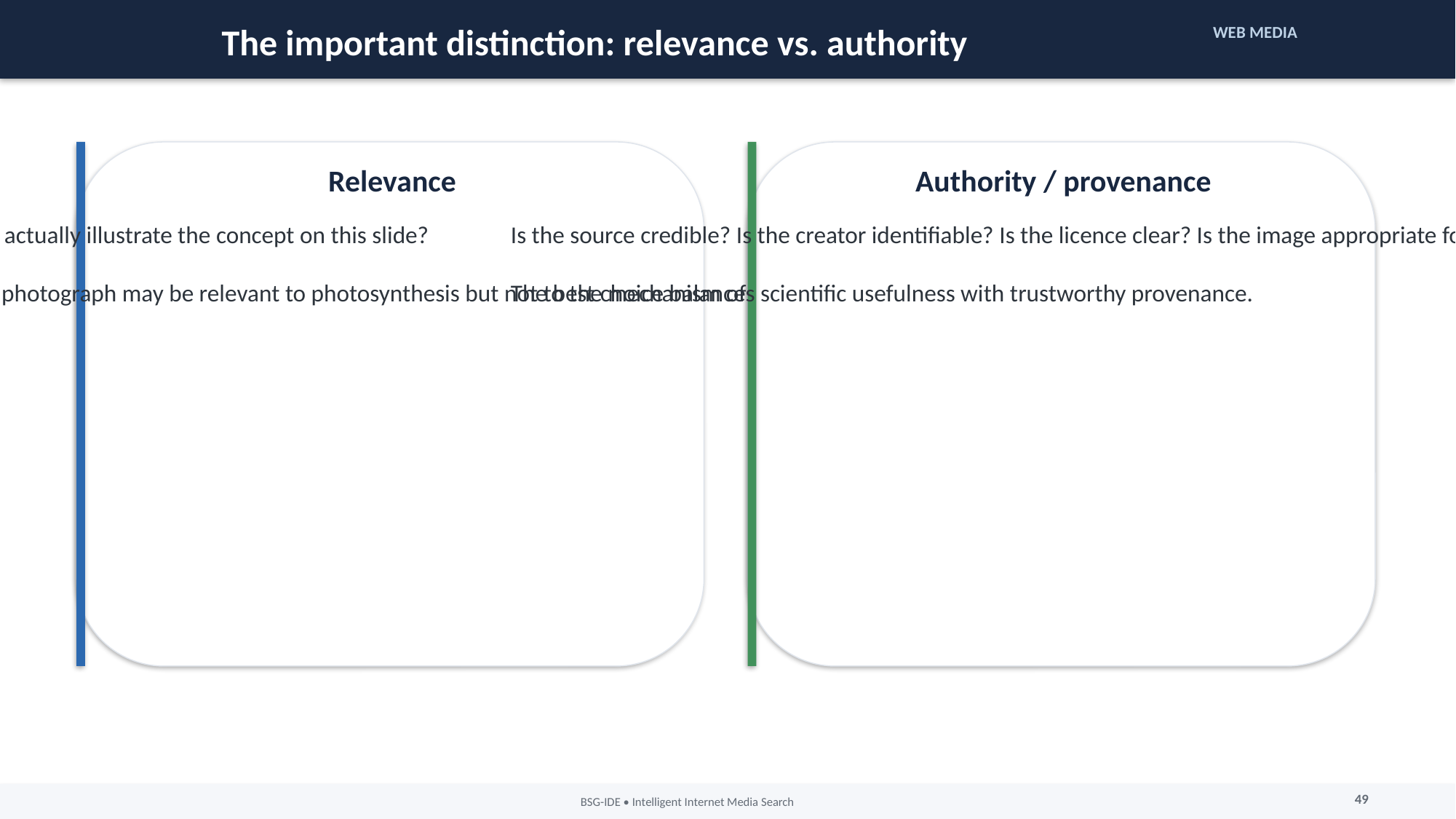

The important distinction: relevance vs. authority
WEB MEDIA

Relevance
Authority / provenance
Does the image actually illustrate the concept on this slide?
A beautiful leaf photograph may be relevant to photosynthesis but not to the mechanism of electron transport.
Is the source credible? Is the creator identifiable? Is the licence clear? Is the image appropriate for the audience?
The best choice balances scientific usefulness with trustworthy provenance.

49
BSG-IDE • Intelligent Internet Media Search